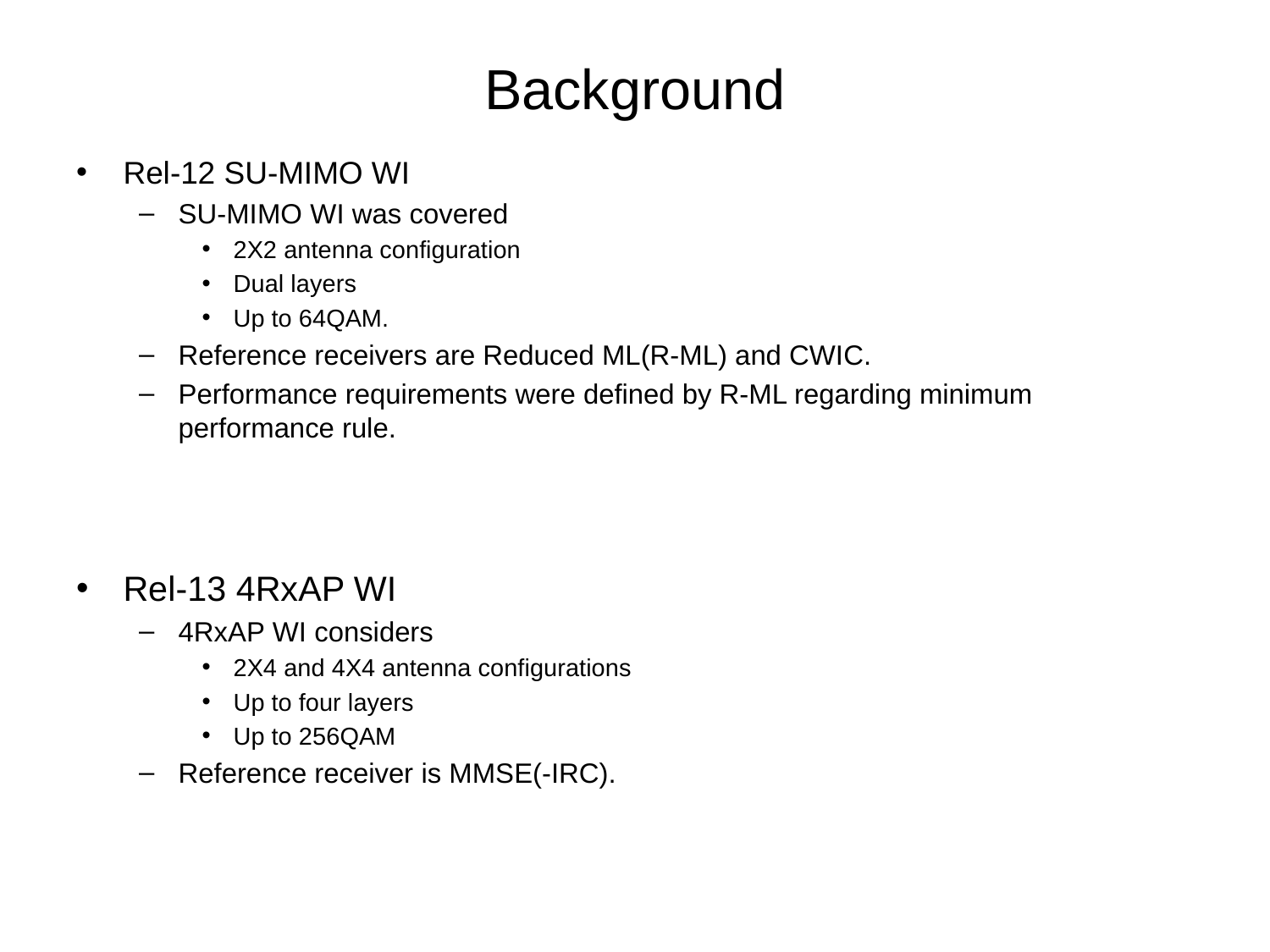

# Background
Rel-12 SU-MIMO WI
SU-MIMO WI was covered
2X2 antenna configuration
Dual layers
Up to 64QAM.
Reference receivers are Reduced ML(R-ML) and CWIC.
Performance requirements were defined by R-ML regarding minimum performance rule.

Rel-13 4RxAP WI
4RxAP WI considers
2X4 and 4X4 antenna configurations
Up to four layers
Up to 256QAM
Reference receiver is MMSE(-IRC).